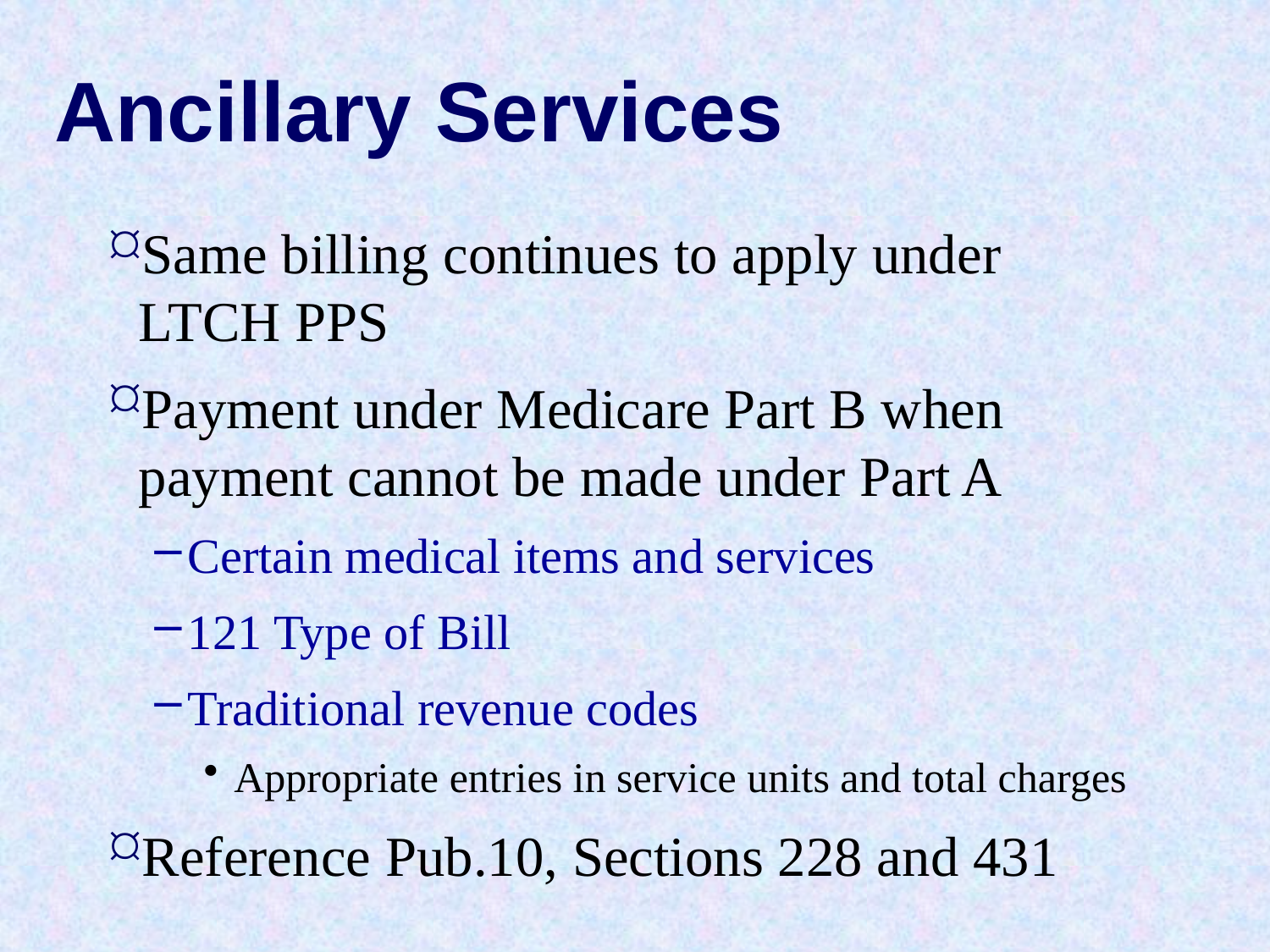

# Ancillary Services
Same billing continues to apply under LTCH PPS
Payment under Medicare Part B when payment cannot be made under Part A
Certain medical items and services
121 Type of Bill
Traditional revenue codes
Appropriate entries in service units and total charges
Reference Pub.10, Sections 228 and 431